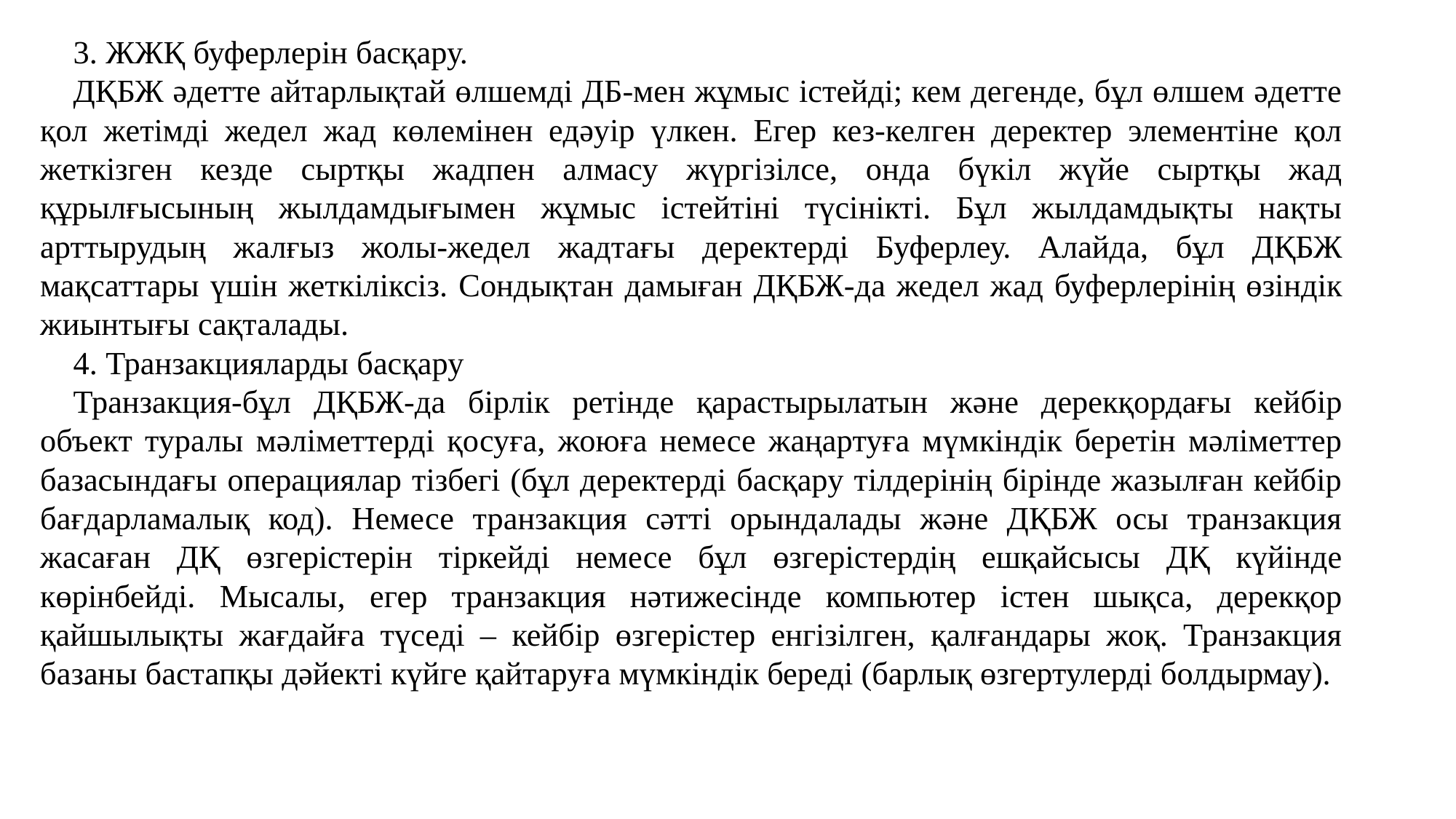

3. ЖЖҚ буферлерін басқару.
ДҚБЖ әдетте айтарлықтай өлшемді ДБ-мен жұмыс істейді; кем дегенде, бұл өлшем әдетте қол жетімді жедел жад көлемінен едәуір үлкен. Егер кез-келген деректер элементіне қол жеткізген кезде сыртқы жадпен алмасу жүргізілсе, онда бүкіл жүйе сыртқы жад құрылғысының жылдамдығымен жұмыс істейтіні түсінікті. Бұл жылдамдықты нақты арттырудың жалғыз жолы-жедел жадтағы деректерді Буферлеу. Алайда, бұл ДҚБЖ мақсаттары үшін жеткіліксіз. Сондықтан дамыған ДҚБЖ-да жедел жад буферлерінің өзіндік жиынтығы сақталады.
4. Транзакцияларды басқару
Транзакция-бұл ДҚБЖ-да бірлік ретінде қарастырылатын және дерекқордағы кейбір объект туралы мәліметтерді қосуға, жоюға немесе жаңартуға мүмкіндік беретін мәліметтер базасындағы операциялар тізбегі (бұл деректерді басқару тілдерінің бірінде жазылған кейбір бағдарламалық код). Немесе транзакция сәтті орындалады және ДҚБЖ осы транзакция жасаған ДҚ өзгерістерін тіркейді немесе бұл өзгерістердің ешқайсысы ДҚ күйінде көрінбейді. Мысалы, егер транзакция нәтижесінде компьютер істен шықса, дерекқор қайшылықты жағдайға түседі – кейбір өзгерістер енгізілген, қалғандары жоқ. Транзакция базаны бастапқы дәйекті күйге қайтаруға мүмкіндік береді (барлық өзгертулерді болдырмау).